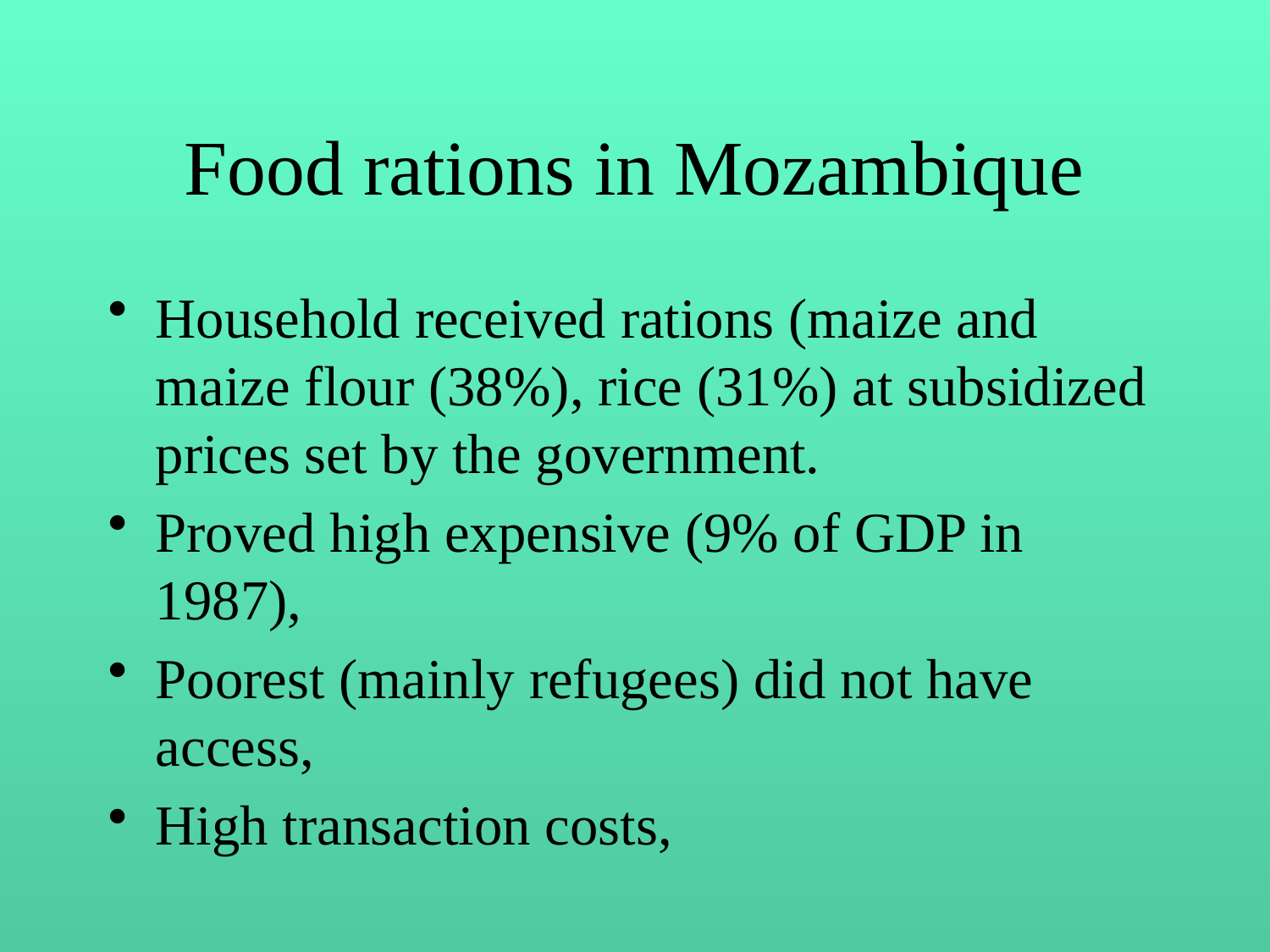

# Food rations in Mozambique
Household received rations (maize and maize flour (38%), rice (31%) at subsidized prices set by the government.
Proved high expensive (9% of GDP in 1987),
Poorest (mainly refugees) did not have access,
High transaction costs,